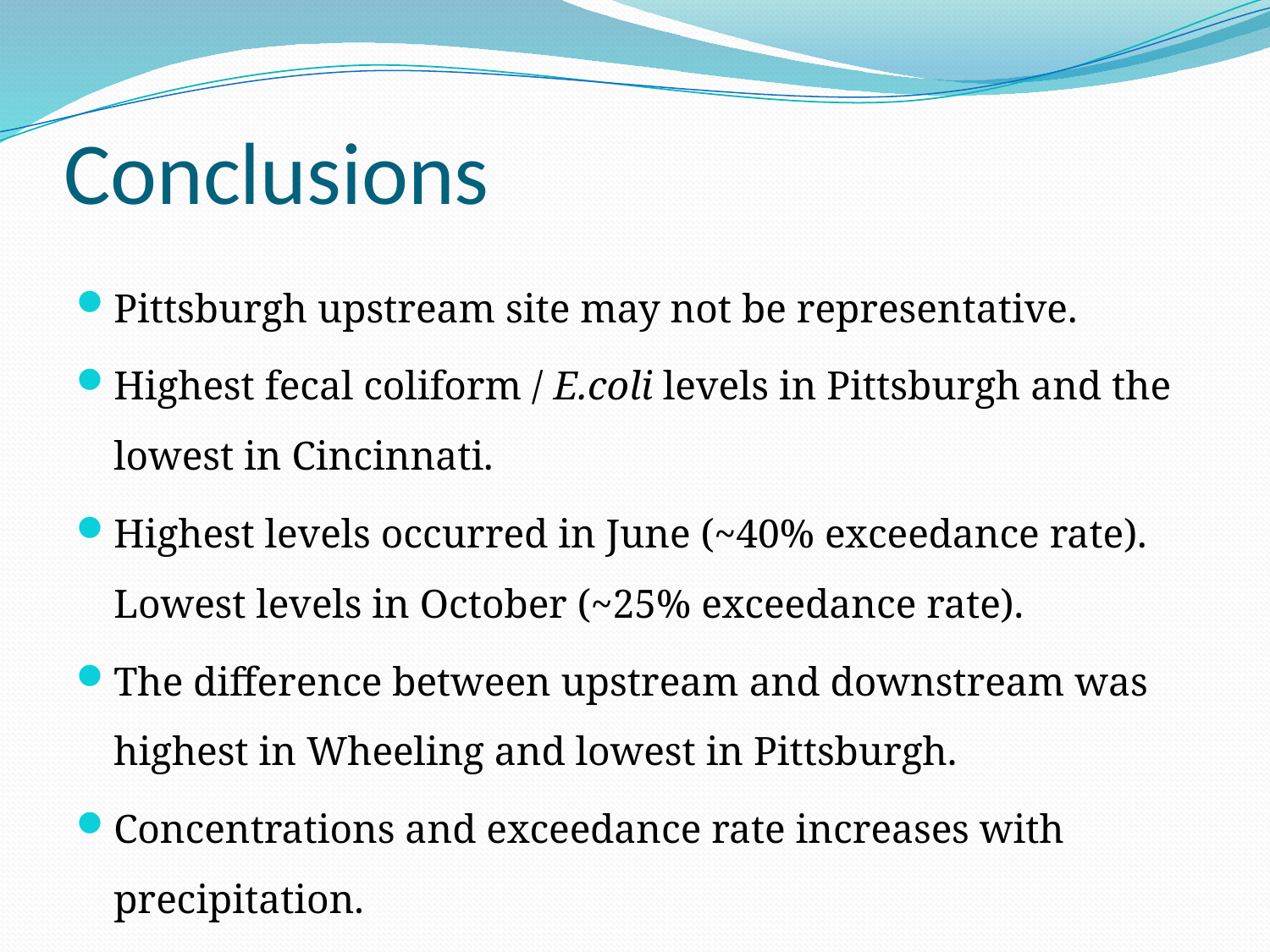

# Conclusions
Pittsburgh upstream site may not be representative.
Highest fecal coliform / E.coli levels in Pittsburgh and the lowest in Cincinnati.
Highest levels occurred in June (~40% exceedance rate).  Lowest levels in October (~25% exceedance rate).
The difference between upstream and downstream was highest in Wheeling and lowest in Pittsburgh.
Concentrations and exceedance rate increases with precipitation.